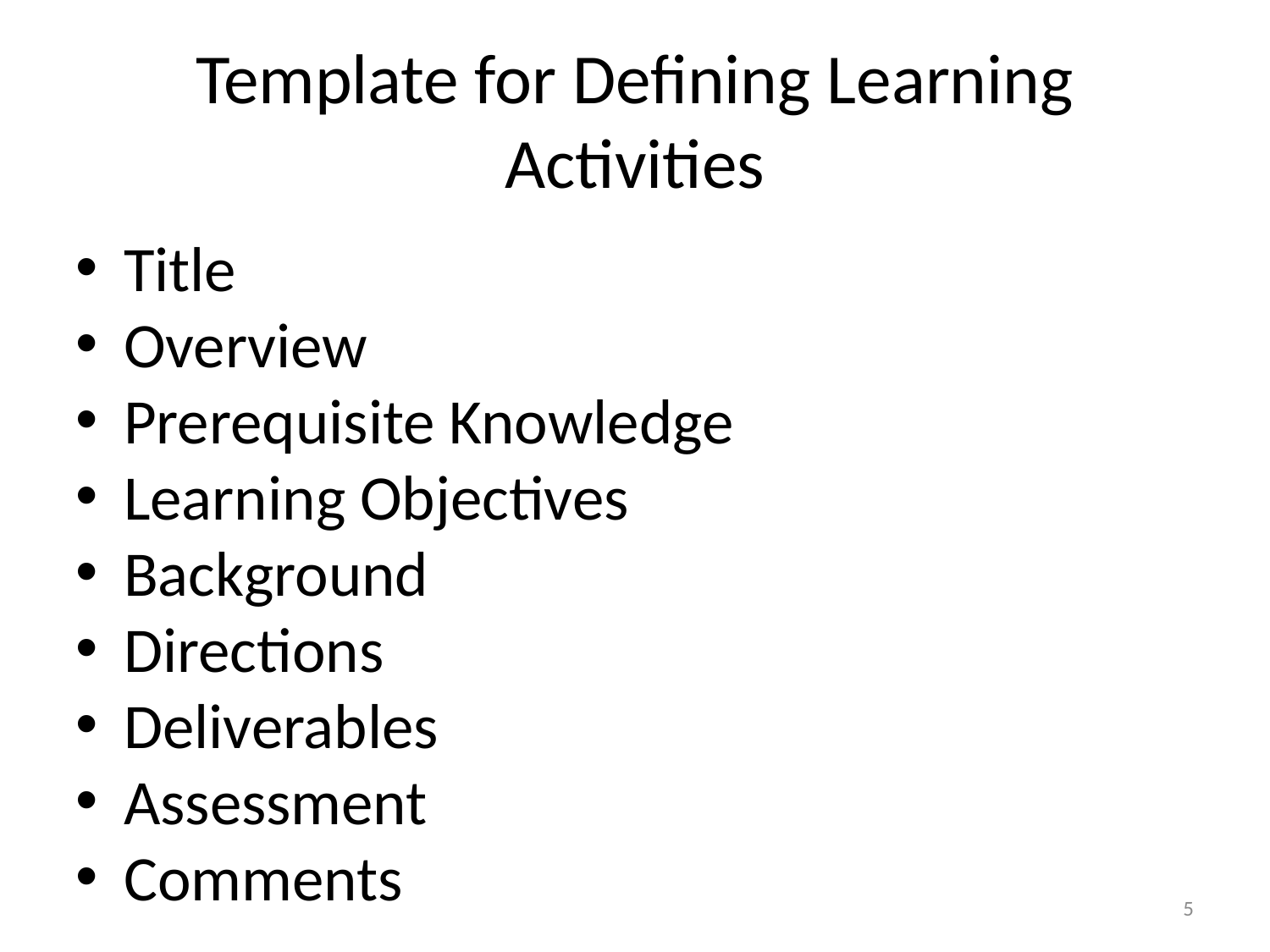

Template for Defining Learning Activities
Title
Overview
Prerequisite Knowledge
Learning Objectives
Background
Directions
Deliverables
Assessment
Comments
5